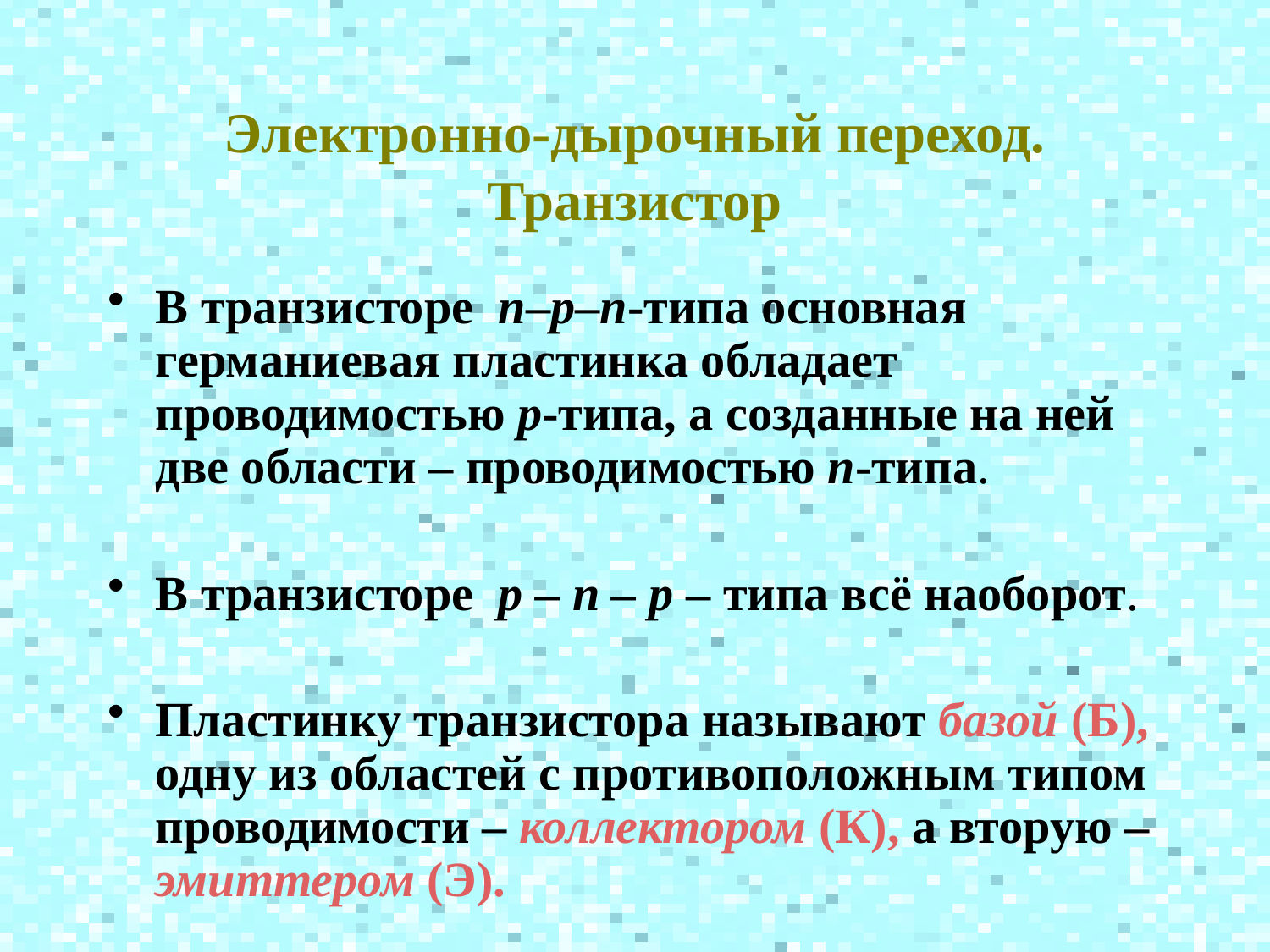

# Электронно-дырочный переход. Транзистор
В транзисторе  n–p–n-типа основная германиевая пластинка обладает проводимостью p-типа, а созданные на ней две области – проводимостью n-типа.

В транзисторе  p – n – p – типа всё наоборот.

Пластинку транзистора называют базой (Б), одну из областей с противоположным типом проводимости – коллектором (К), а вторую – эмиттером (Э).